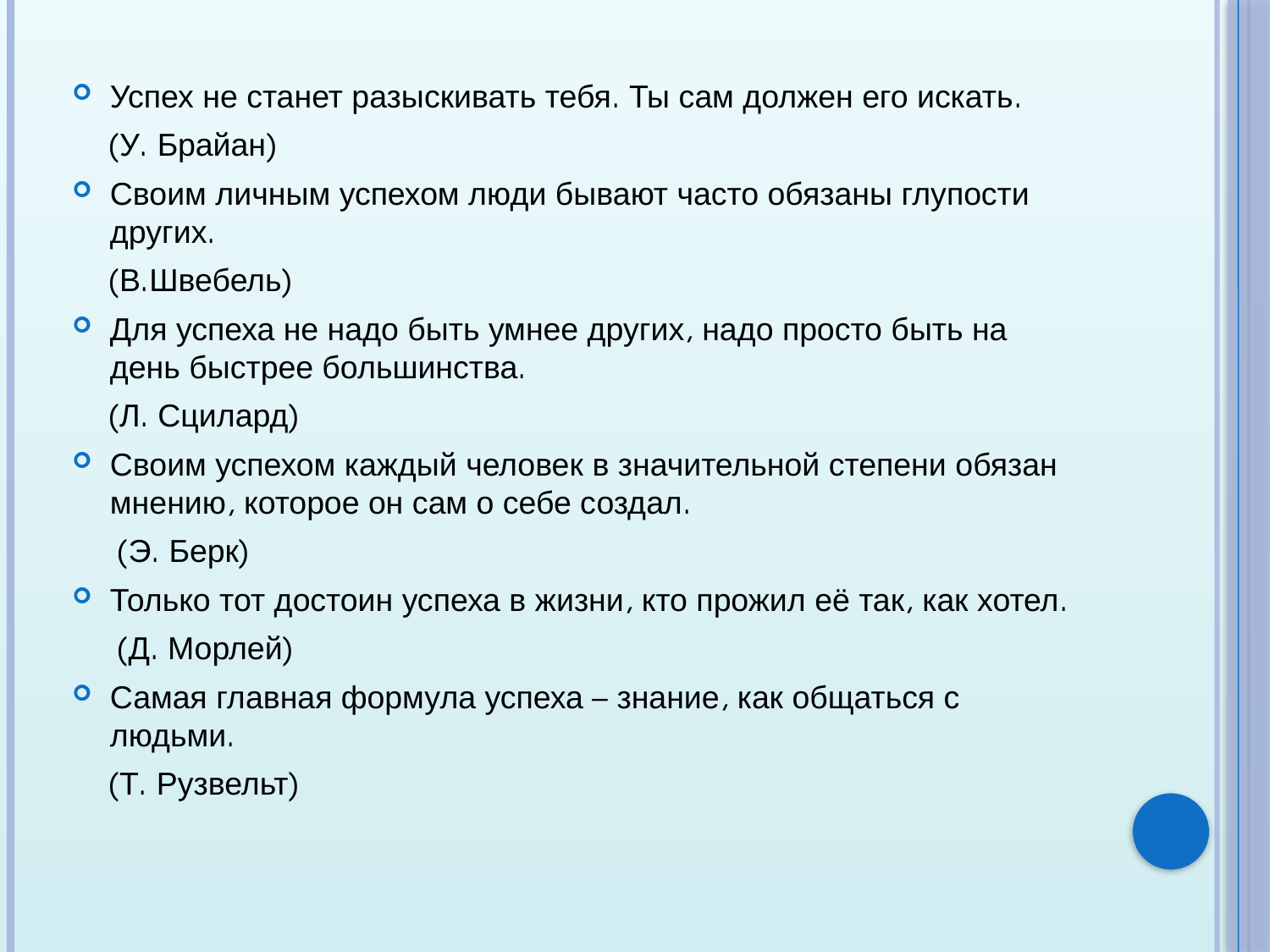

#
Успех не станет разыскивать тебя. Ты сам должен его искать.
    (У. Брайан)
Своим личным успехом люди бывают часто обязаны глупости других.
    (В.Швебель)
Для успеха не надо быть умнее других, надо просто быть на день быстрее большинства.
    (Л. Сцилард)
Своим успехом каждый человек в значительной степени обязан мнению, которое он сам о себе создал.
     (Э. Берк)
Только тот достоин успеха в жизни, кто прожил её так, как хотел.
     (Д. Морлей)
Самая главная формула успеха – знание, как общаться с людьми.
    (Т. Рузвельт)